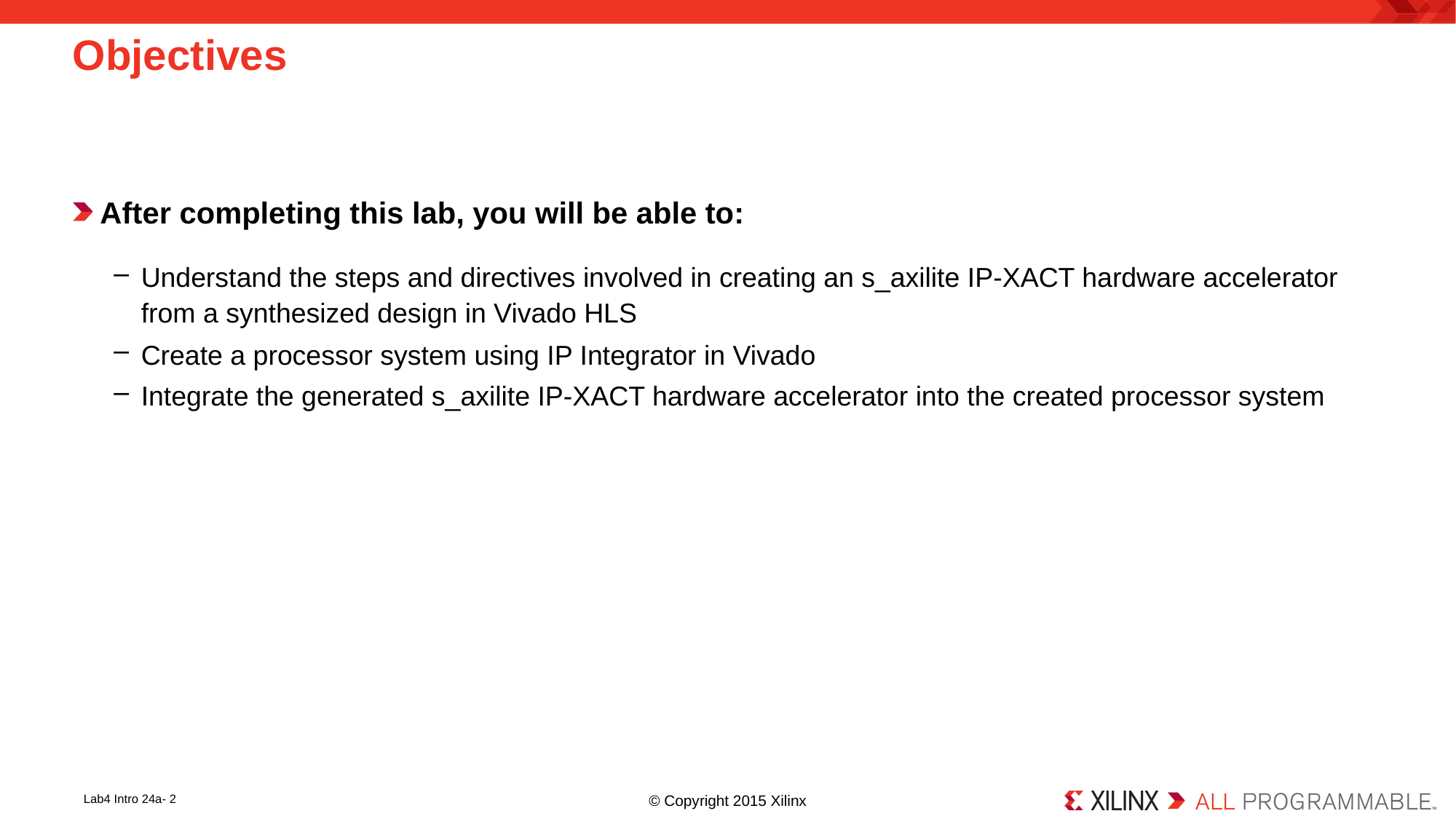

# Objectives
After completing this lab, you will be able to:

Understand the steps and directives involved in creating an s_axilite IP-XACT hardware accelerator from a synthesized design in Vivado HLS
Create a processor system using IP Integrator in Vivado
Integrate the generated s_axilite IP-XACT hardware accelerator into the created processor system
Lab4 Intro 24a- 2
© Copyright 2015 Xilinx